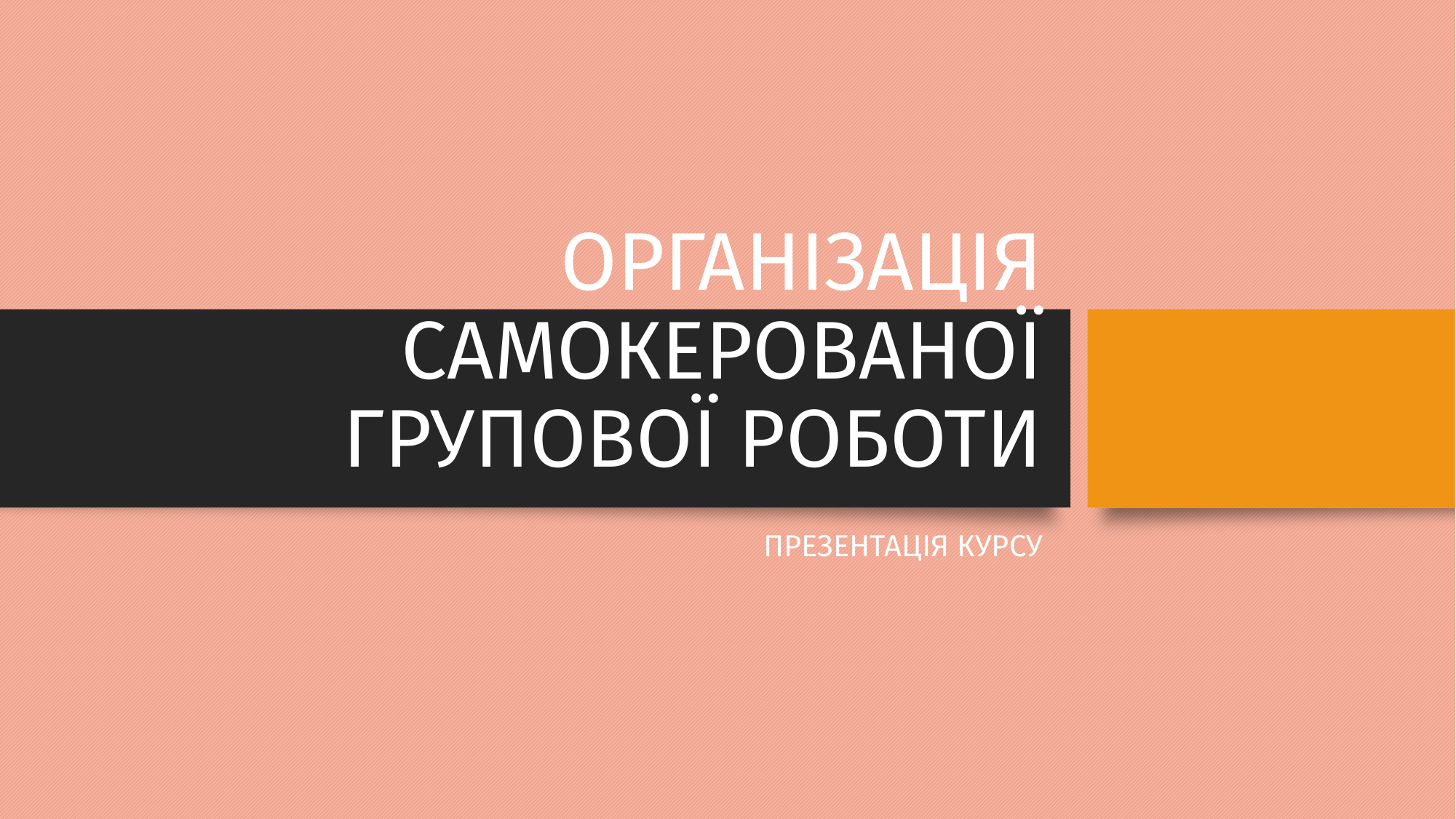

# ОРГАНІЗАЦІЯ САМОКЕРОВАНОЇ ГРУПОВОЇ РОБОТИ
ПРЕЗЕНТАЦІЯ КУРСУ